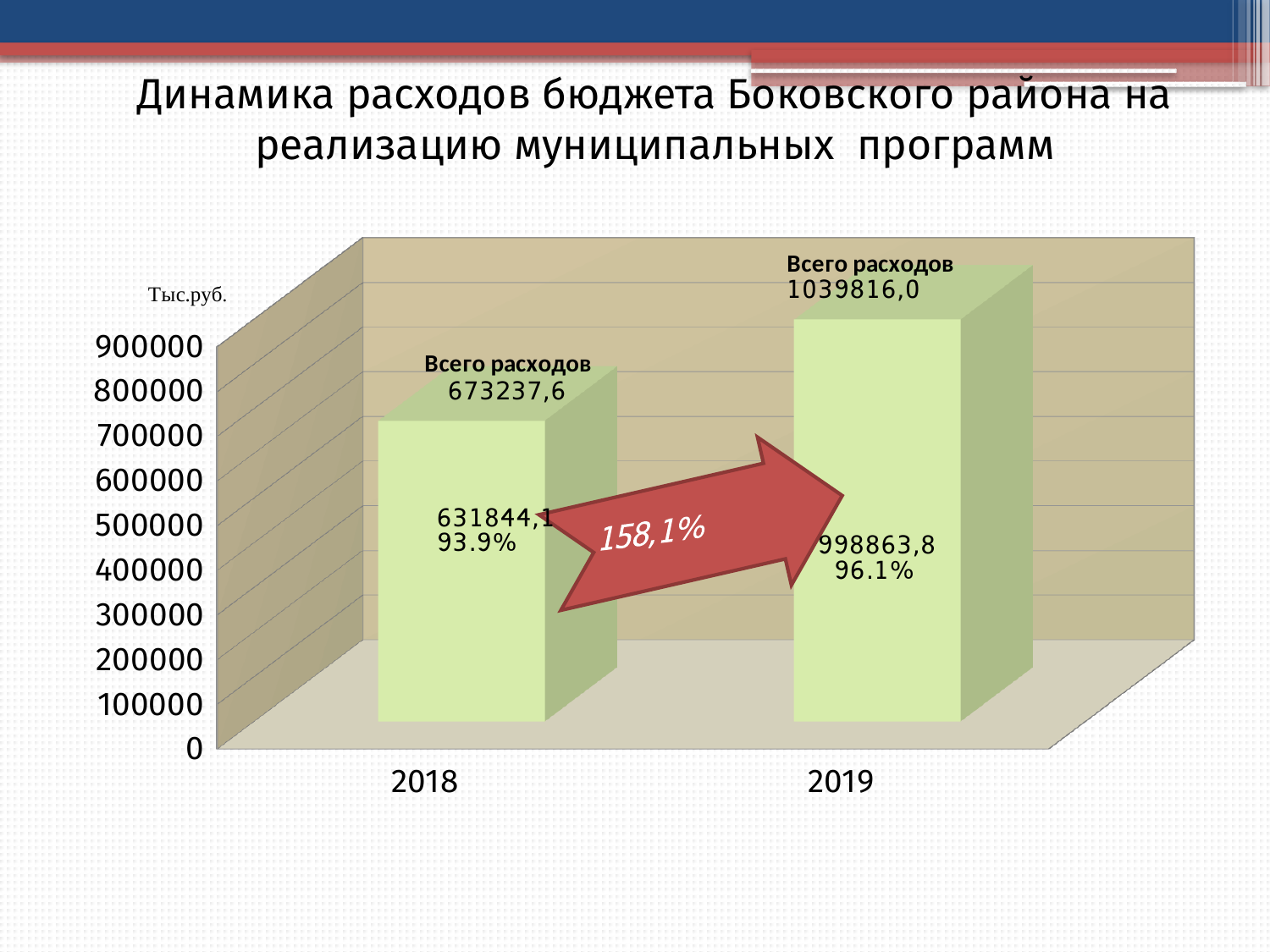

Динамика расходов бюджета Боковского района на реализацию муниципальных  программ

[unsupported chart]